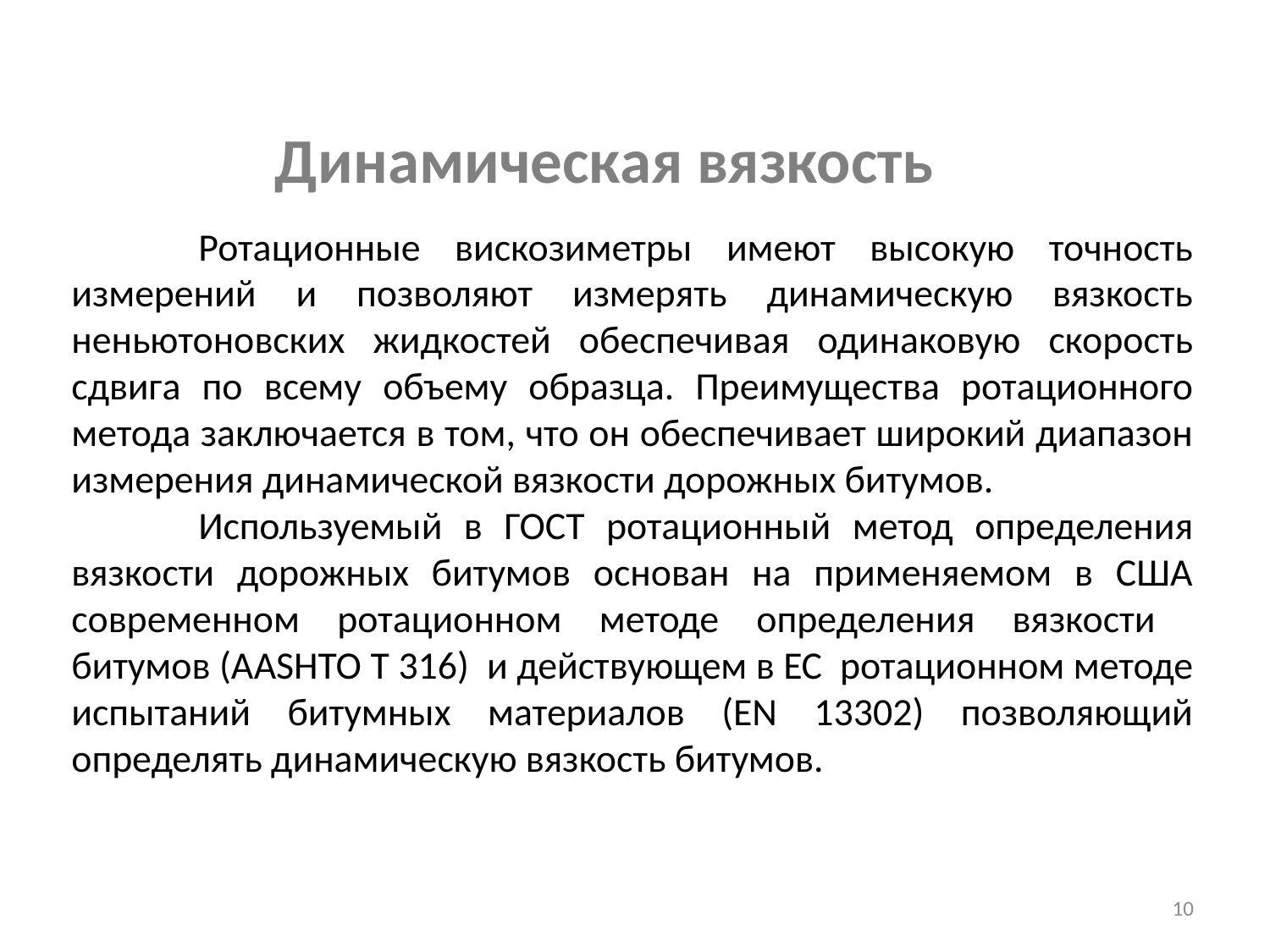

# Динамическая вязкость
	Ротационные вискозиметры имеют высокую точность измерений и позволяют измерять динамическую вязкость неньютоновских жидкостей обеспечивая одинаковую скорость сдвига по всему объему образца. Преимущества ротационного метода заключается в том, что он обеспечивает широкий диапазон измерения динамической вязкости дорожных битумов.
	Используемый в ГОСТ ротационный метод определения вязкости дорожных битумов основан на применяемом в США современном ротационном методе определения вязкости  битумов (AASHTO Т 316)  и действующем в ЕС  ротационном методе испытаний битумных материалов (EN 13302) позволяющий определять динамическую вязкость битумов.

10